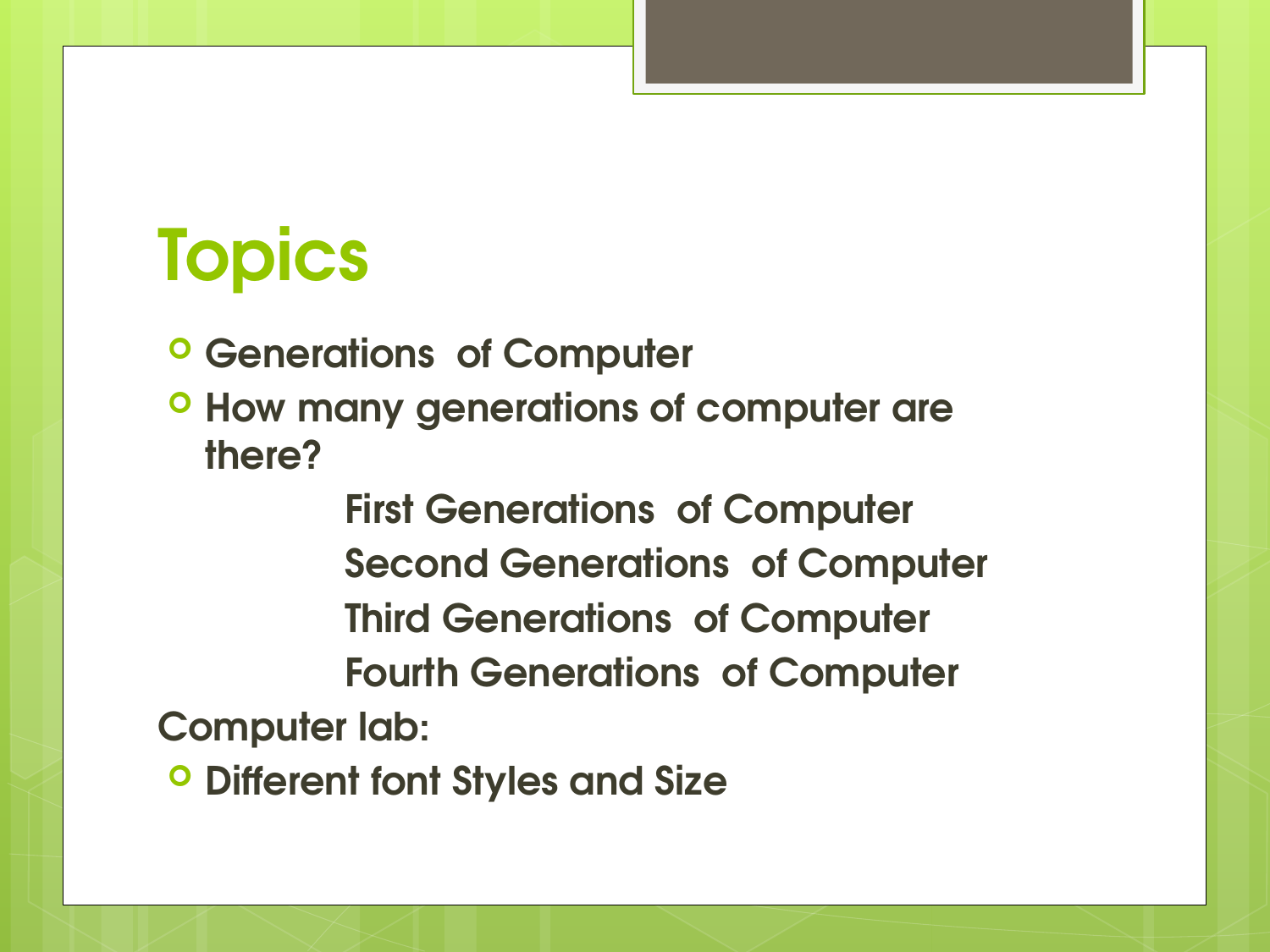

# Topics
Generations  of Computer
How many generations of computer are there?
                 First Generations  of Computer
                 Second Generations  of Computer
                 Third Generations  of Computer
                 Fourth Generations  of Computer
Computer lab:
Different font Styles and Size